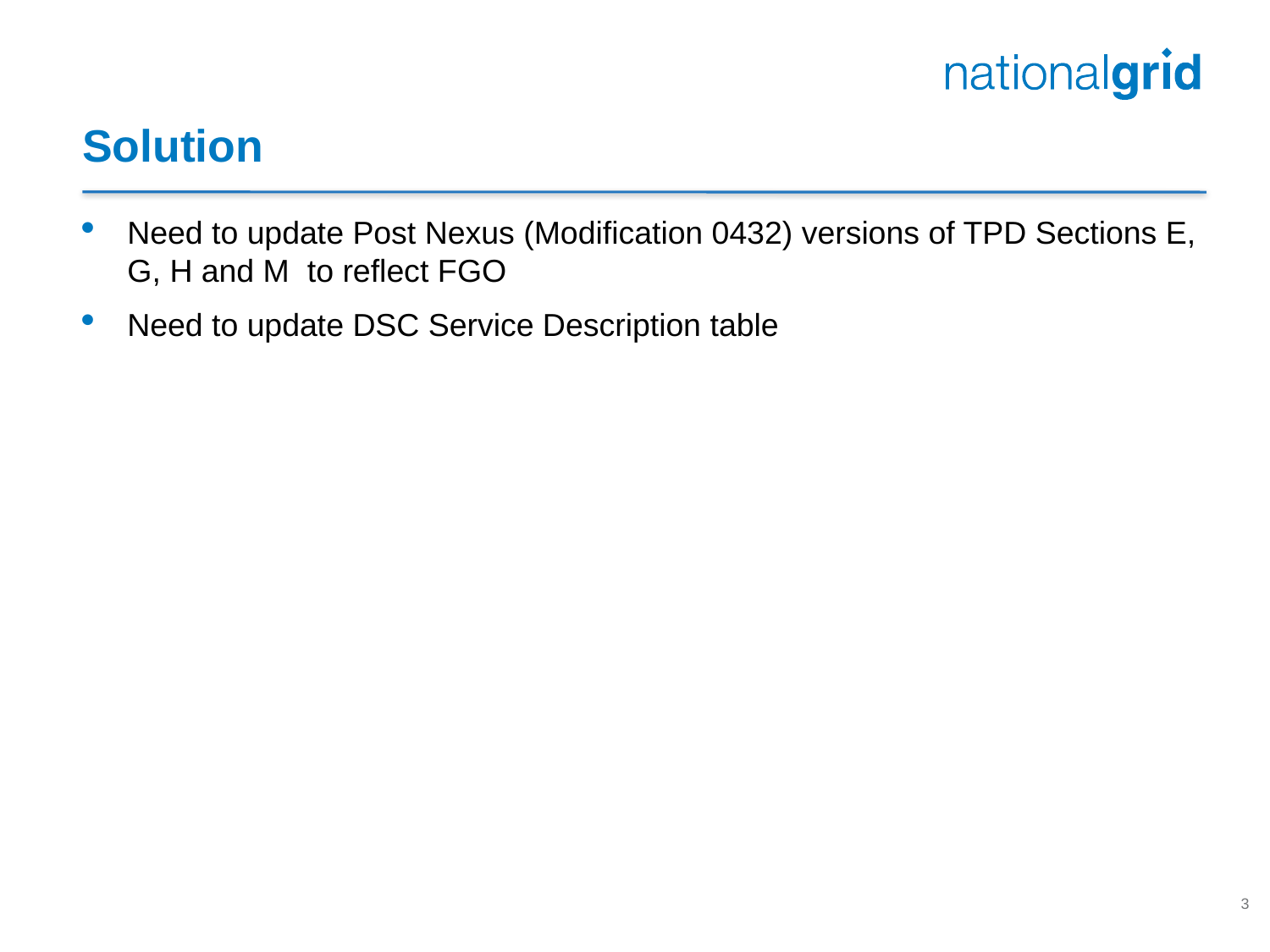

# Solution
Need to update Post Nexus (Modification 0432) versions of TPD Sections E, G, H and M  to reflect FGO
Need to update DSC Service Description table